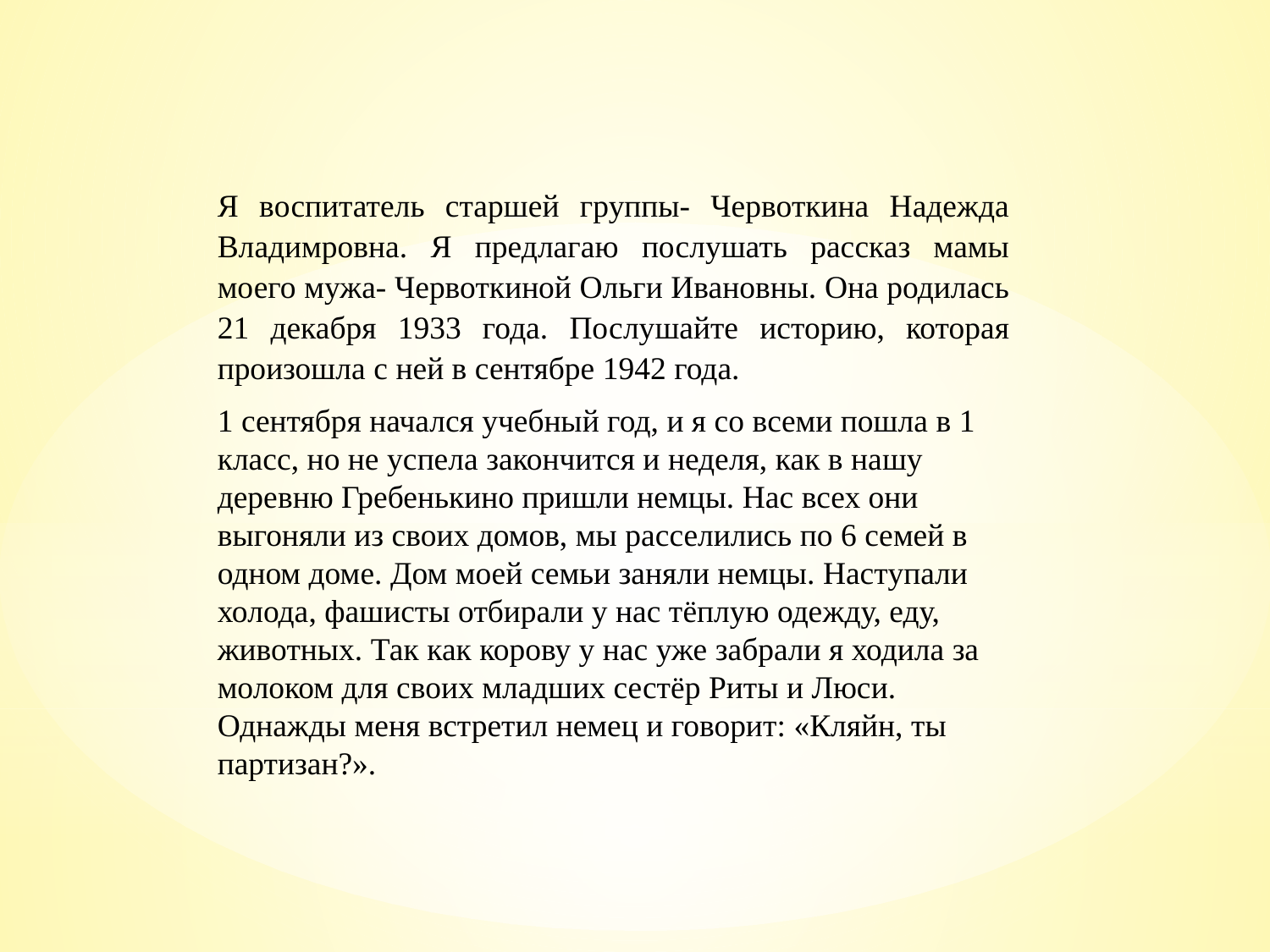

Я воспитатель старшей группы- Червоткина Надежда Владимровна. Я предлагаю послушать рассказ мамы моего мужа- Червоткиной Ольги Ивановны. Она родилась 21 декабря 1933 года. Послушайте историю, которая произошла с ней в сентябре 1942 года.
1 сентября начался учебный год, и я со всеми пошла в 1 класс, но не успела закончится и неделя, как в нашу деревню Гребенькино пришли немцы. Нас всех они выгоняли из своих домов, мы расселились по 6 семей в одном доме. Дом моей семьи заняли немцы. Наступали холода, фашисты отбирали у нас тёплую одежду, еду, животных. Так как корову у нас уже забрали я ходила за молоком для своих младших сестёр Риты и Люси. Однажды меня встретил немец и говорит: «Кляйн, ты партизан?».